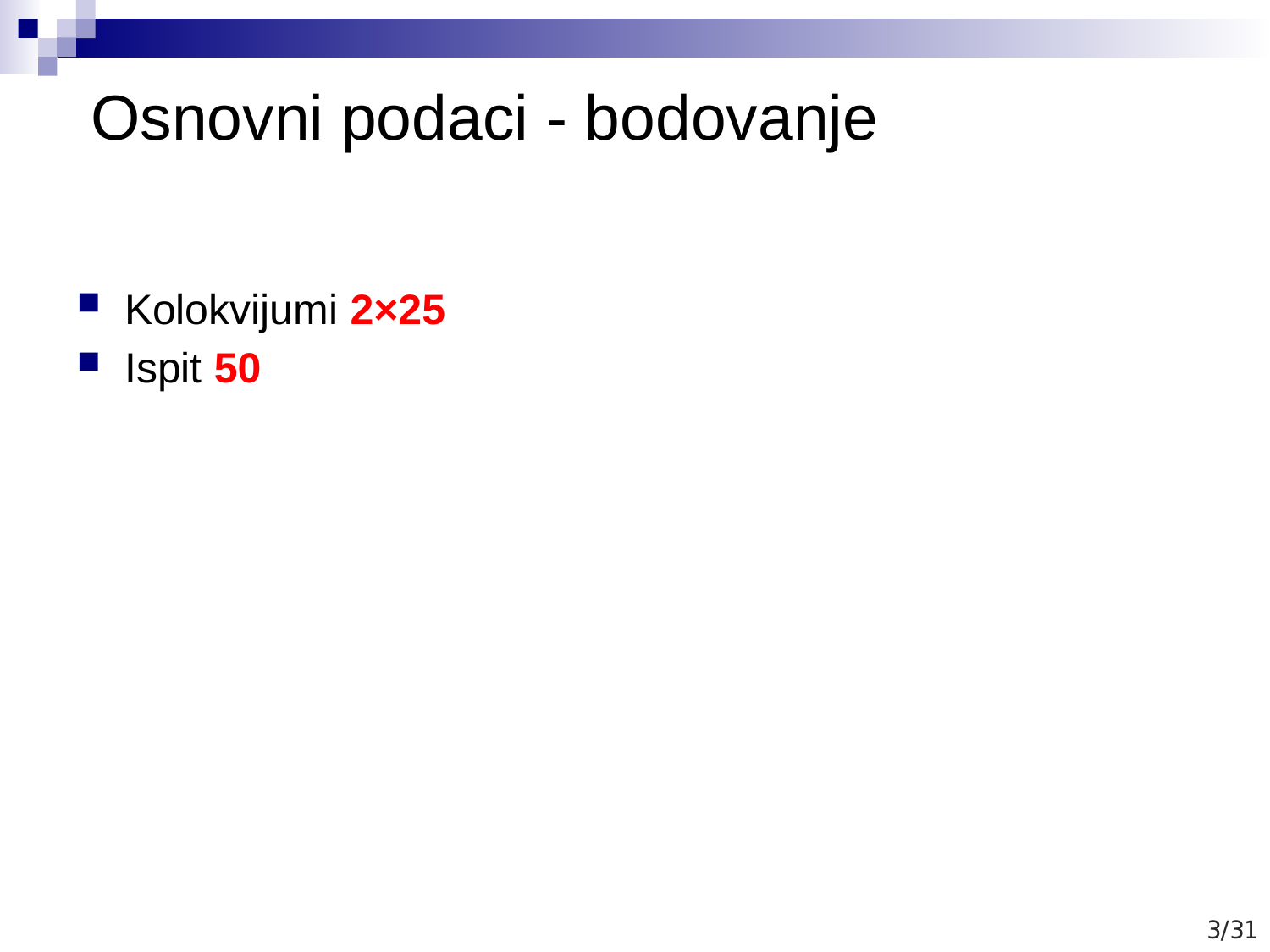

# Osnovni podaci - bodovanje
Kolokvijumi 2×25
Ispit 50
3/31